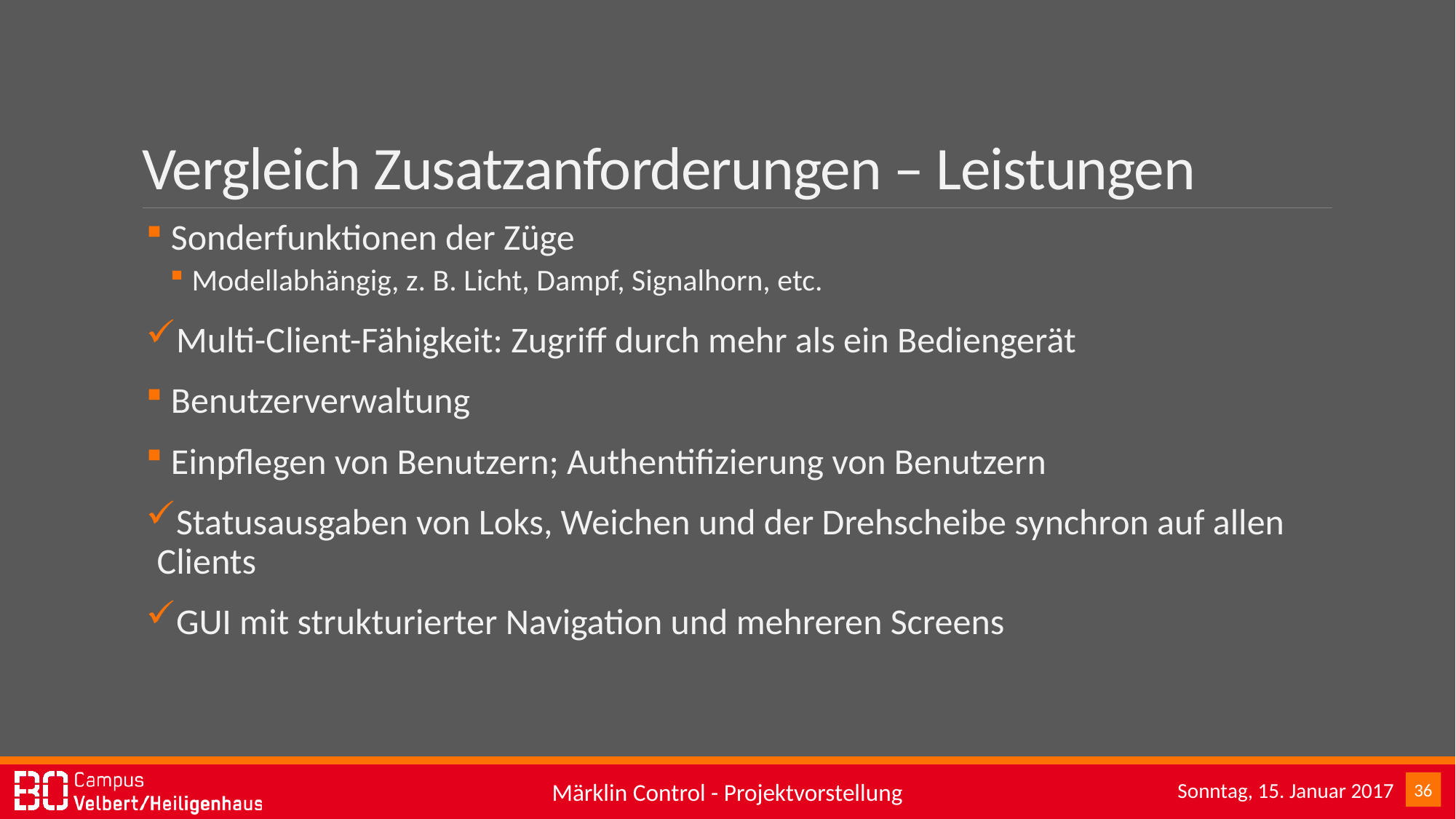

# Vergleich Zusatzanforderungen – Leistungen
 Sonderfunktionen der Züge
Modellabhängig, z. B. Licht, Dampf, Signalhorn, etc.
Multi-Client-Fähigkeit: Zugriff durch mehr als ein Bediengerät
 Benutzerverwaltung
 Einpflegen von Benutzern; Authentifizierung von Benutzern
Statusausgaben von Loks, Weichen und der Drehscheibe synchron auf allen Clients
GUI mit strukturierter Navigation und mehreren Screens
Sonntag, 15. Januar 2017
36